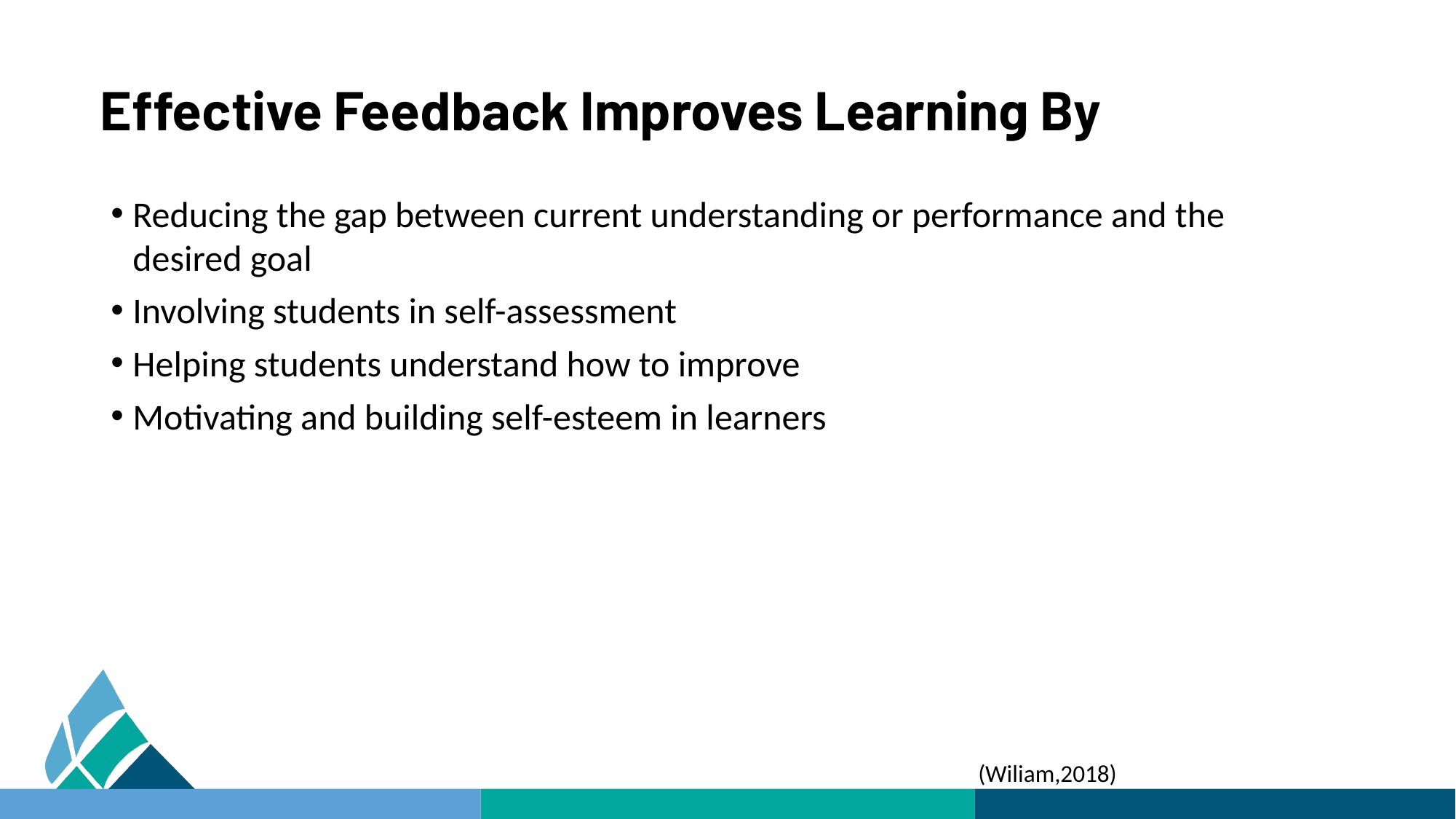

# Effective Feedback Improves Learning By
Reducing the gap between current understanding or performance and the desired goal
Involving students in self-assessment
Helping students understand how to improve
Motivating and building self-esteem in learners
(Wiliam,2018)